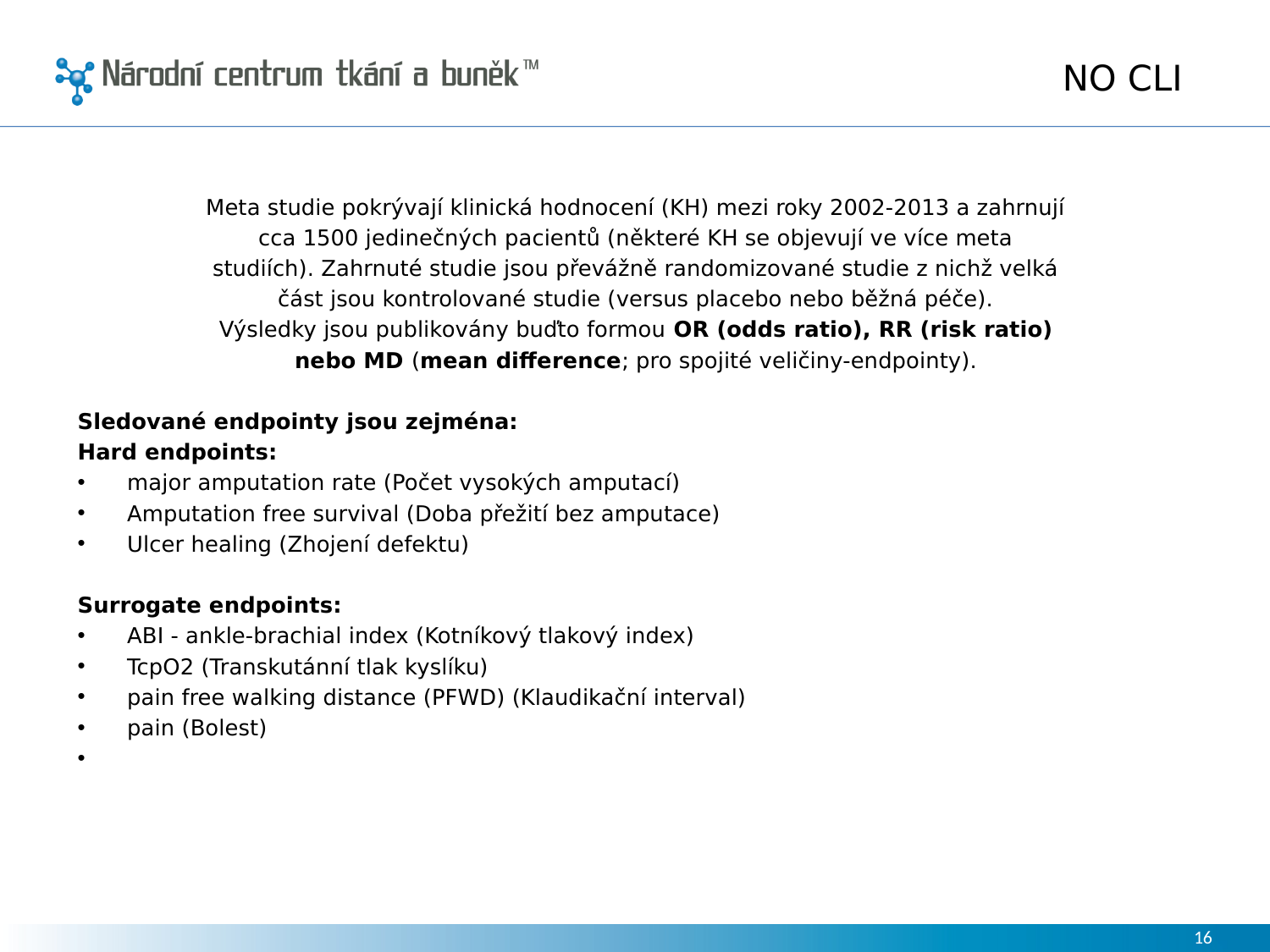

# NO CLI

Meta studie pokrývají klinická hodnocení (KH) mezi roky 2002-2013 a zahrnují
cca 1500 jedinečných pacientů (některé KH se objevují ve více meta
studiích). Zahrnuté studie jsou převážně randomizované studie z nichž velká
část jsou kontrolované studie (versus placebo nebo běžná péče).
Výsledky jsou publikovány buďto formou OR (odds ratio), RR (risk ratio)
nebo MD (mean difference; pro spojité veličiny-endpointy).

Sledované endpointy jsou zejména:
Hard endpoints:
 major amputation rate (Počet vysokých amputací)
 Amputation free survival (Doba přežití bez amputace)
 Ulcer healing (Zhojení defektu)

Surrogate endpoints:
 ABI - ankle-brachial index (Kotníkový tlakový index)
 TcpO2 (Transkutánní tlak kyslíku)
 pain free walking distance (PFWD) (Klaudikační interval)
 pain (Bolest)